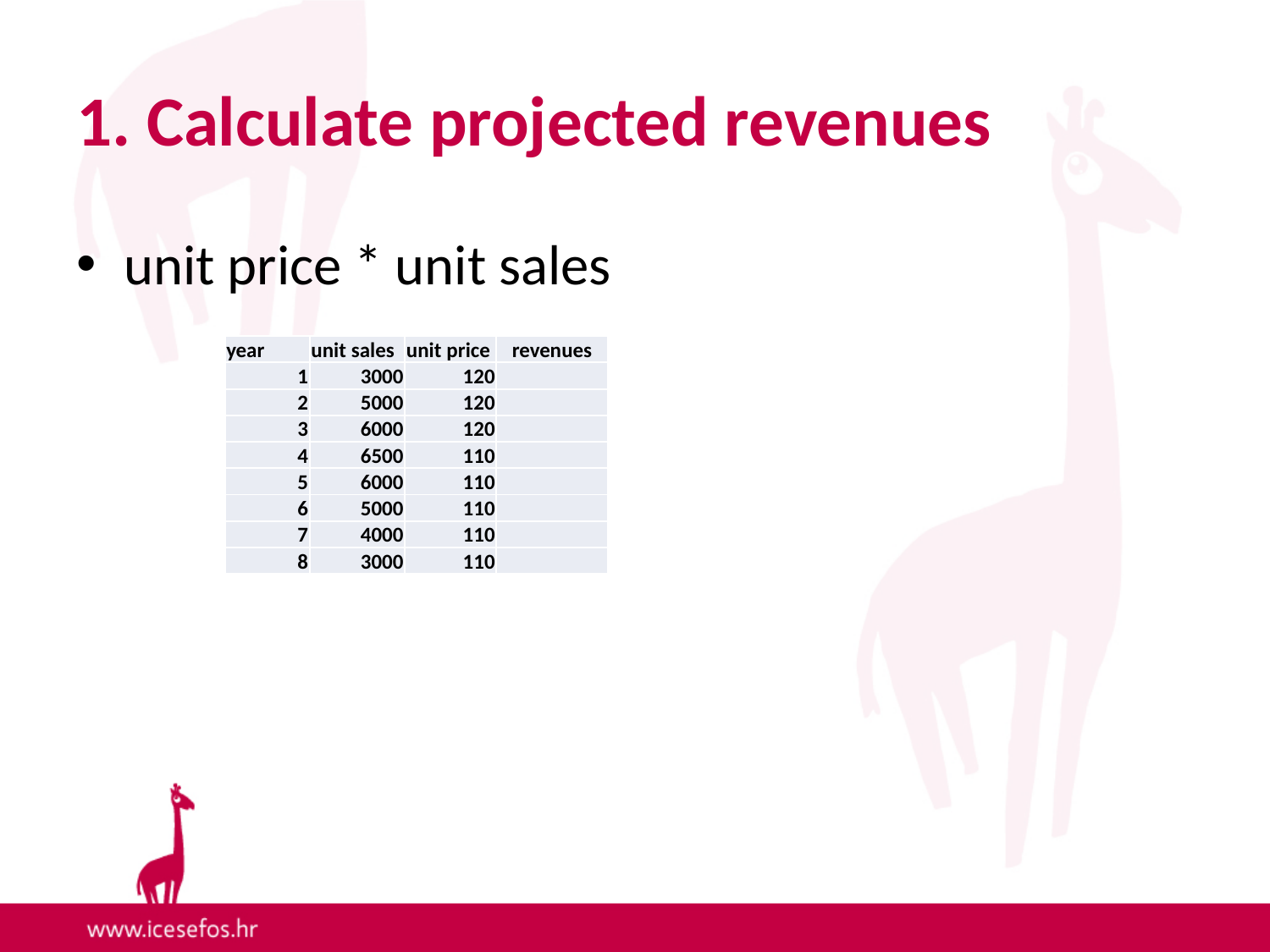

# 1. Calculate projected revenues
unit price * unit sales

| year | unit sales | unit price | revenues |
| --- | --- | --- | --- |
| 1 | 3000 | 120 |  |
| 2 | 5000 | 120 |  |
| 3 | 6000 | 120 |  |
| 4 | 6500 | 110 |  |
| 5 | 6000 | 110 |  |
| 6 | 5000 | 110 |  |
| 7 | 4000 | 110 |  |
| 8 | 3000 | 110 |  |